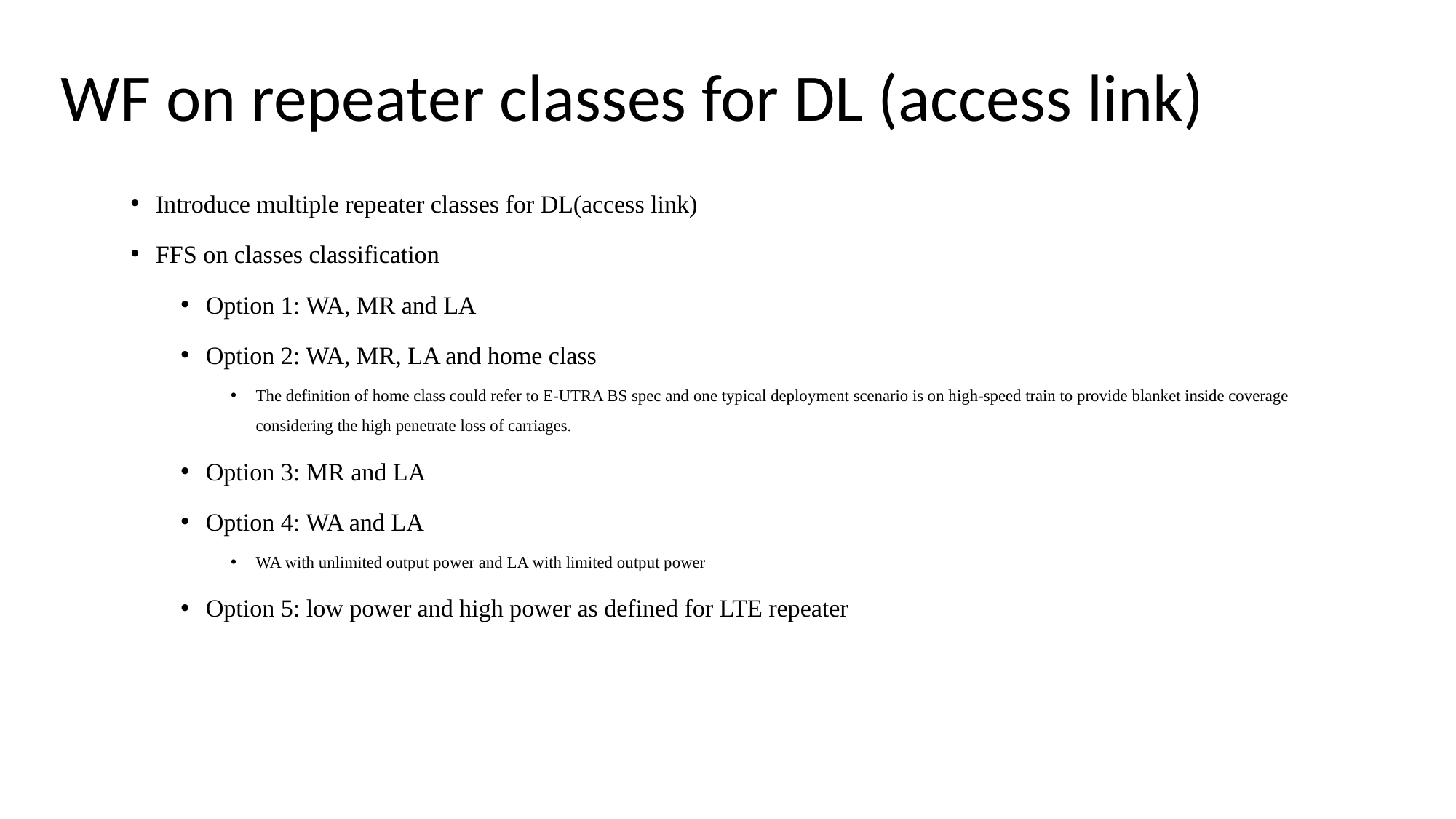

# WF on repeater classes for DL (access link)
Introduce multiple repeater classes for DL(access link)
FFS on classes classification
Option 1: WA, MR and LA
Option 2: WA, MR, LA and home class
The definition of home class could refer to E-UTRA BS spec and one typical deployment scenario is on high-speed train to provide blanket inside coverage considering the high penetrate loss of carriages.
Option 3: MR and LA
Option 4: WA and LA
WA with unlimited output power and LA with limited output power
Option 5: low power and high power as defined for LTE repeater